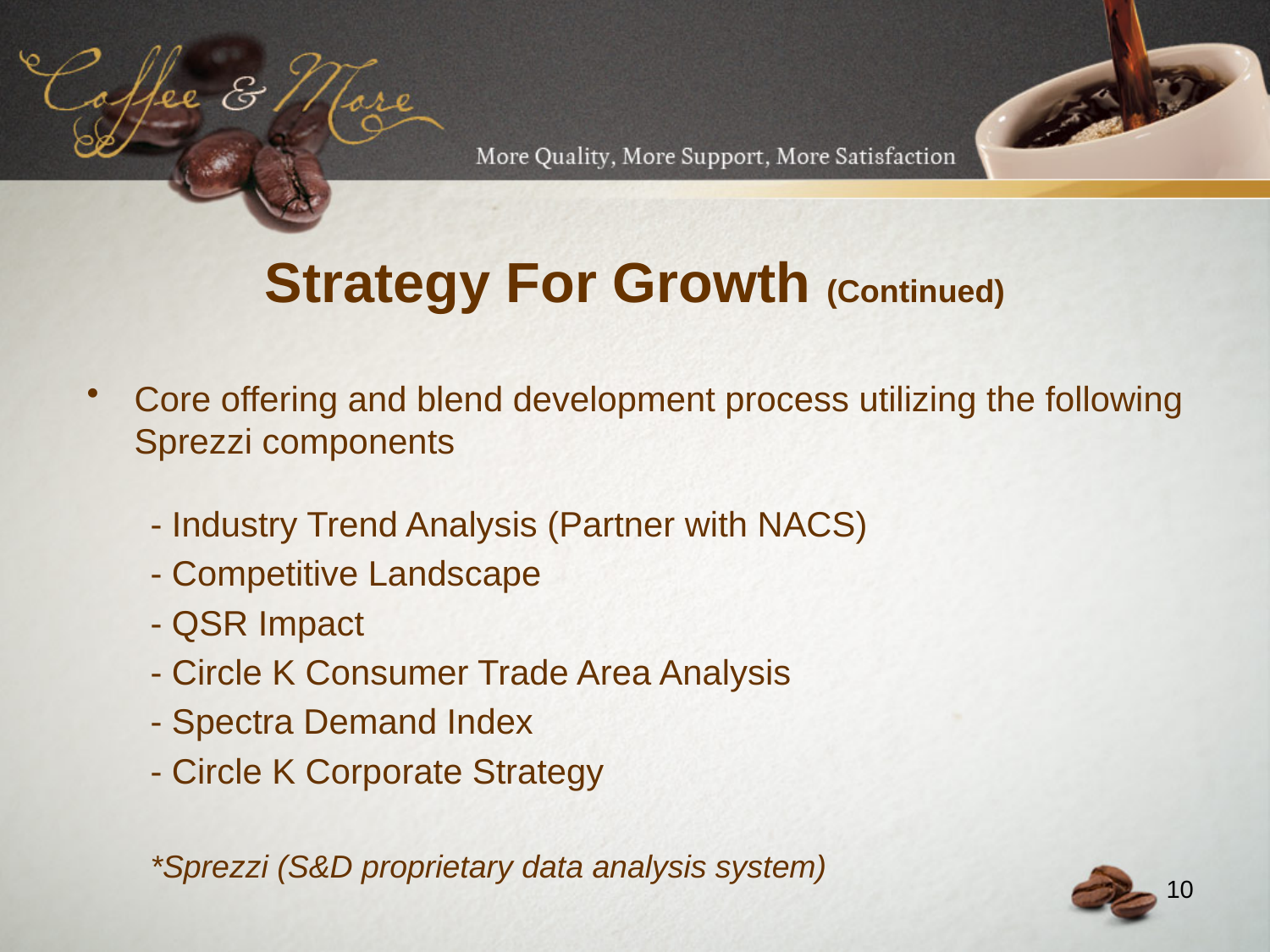

# Strategy For Growth (Continued)
Core offering and blend development process utilizing the following Sprezzi components

- Industry Trend Analysis (Partner with NACS)
- Competitive Landscape
- QSR Impact
- Circle K Consumer Trade Area Analysis
- Spectra Demand Index
- Circle K Corporate Strategy

*Sprezzi (S&D proprietary data analysis system)

10